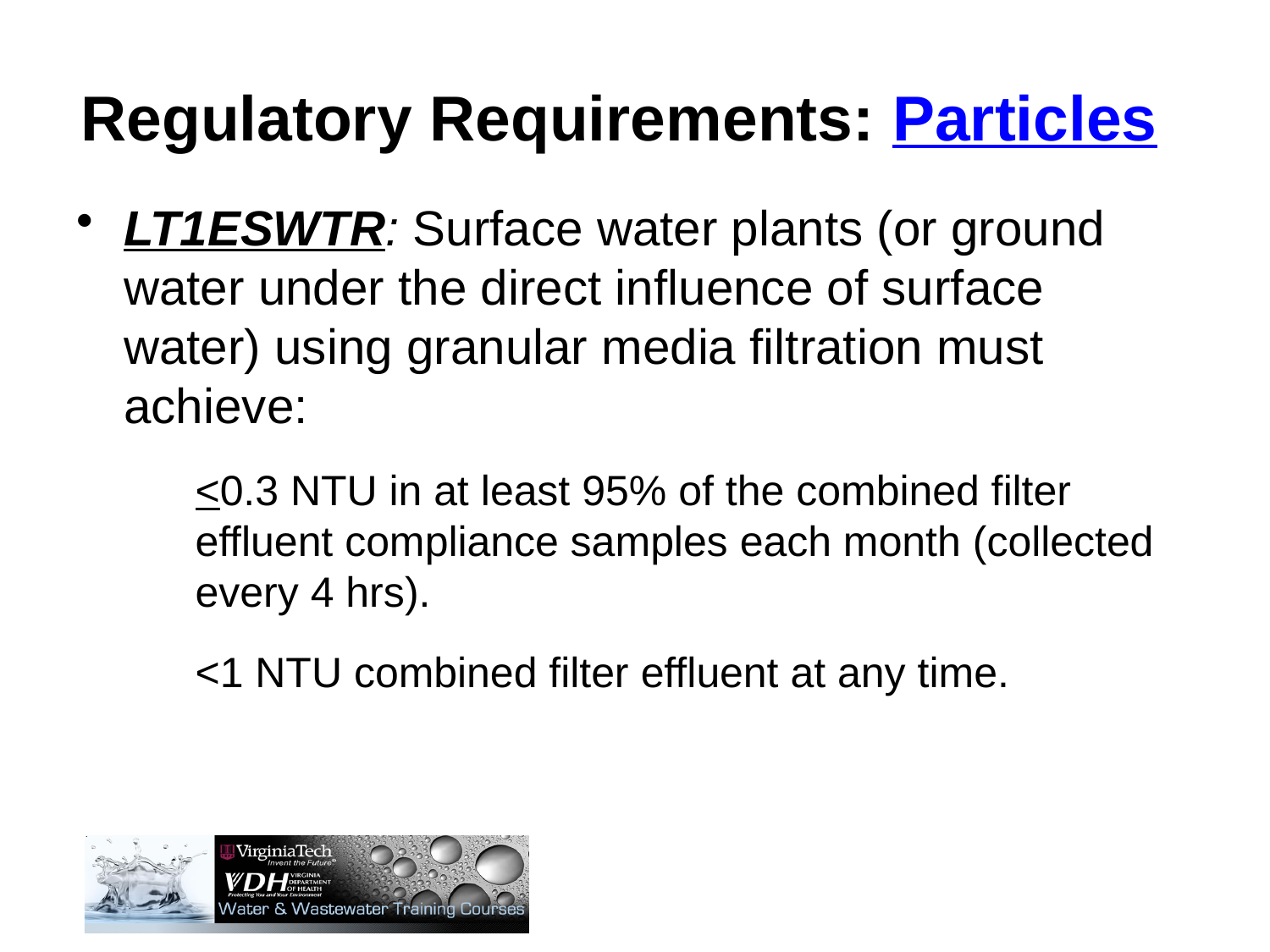

# Regulatory Requirements: Particles
LT1ESWTR: Surface water plants (or ground water under the direct influence of surface water) using granular media filtration must achieve:
<0.3 NTU in at least 95% of the combined filter effluent compliance samples each month (collected every 4 hrs).
<1 NTU combined filter effluent at any time.